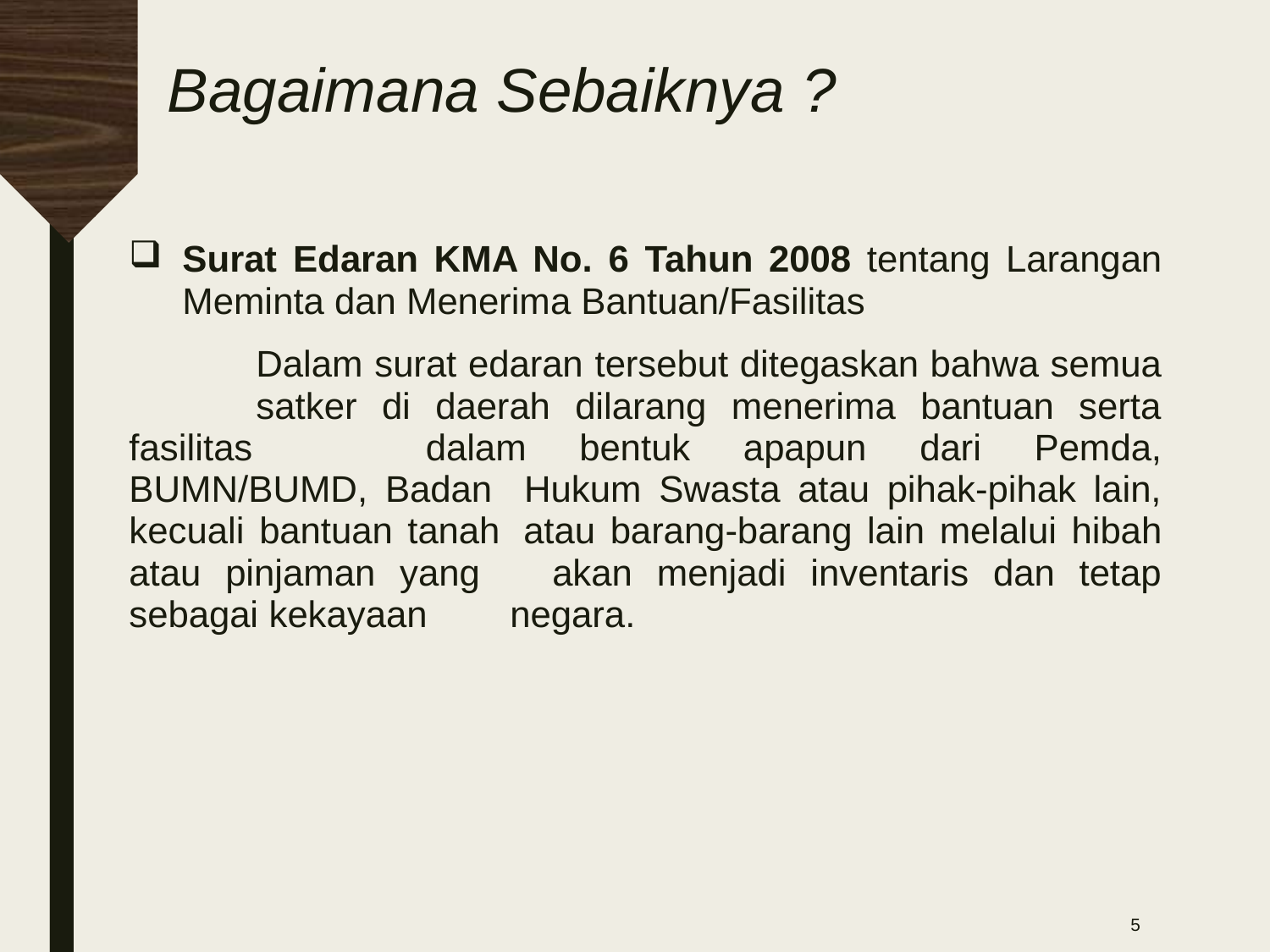

# Bagaimana Sebaiknya ?
Surat Edaran KMA No. 6 Tahun 2008 tentang Larangan Meminta dan Menerima Bantuan/Fasilitas
	Dalam surat edaran tersebut ditegaskan bahwa semua 	satker di daerah dilarang menerima bantuan serta fasilitas 	dalam bentuk apapun dari Pemda, BUMN/BUMD, Badan 	Hukum Swasta atau pihak-pihak lain, kecuali bantuan tanah 	atau barang-barang lain melalui hibah atau pinjaman yang 	akan menjadi inventaris dan tetap sebagai kekayaan 	negara.
5